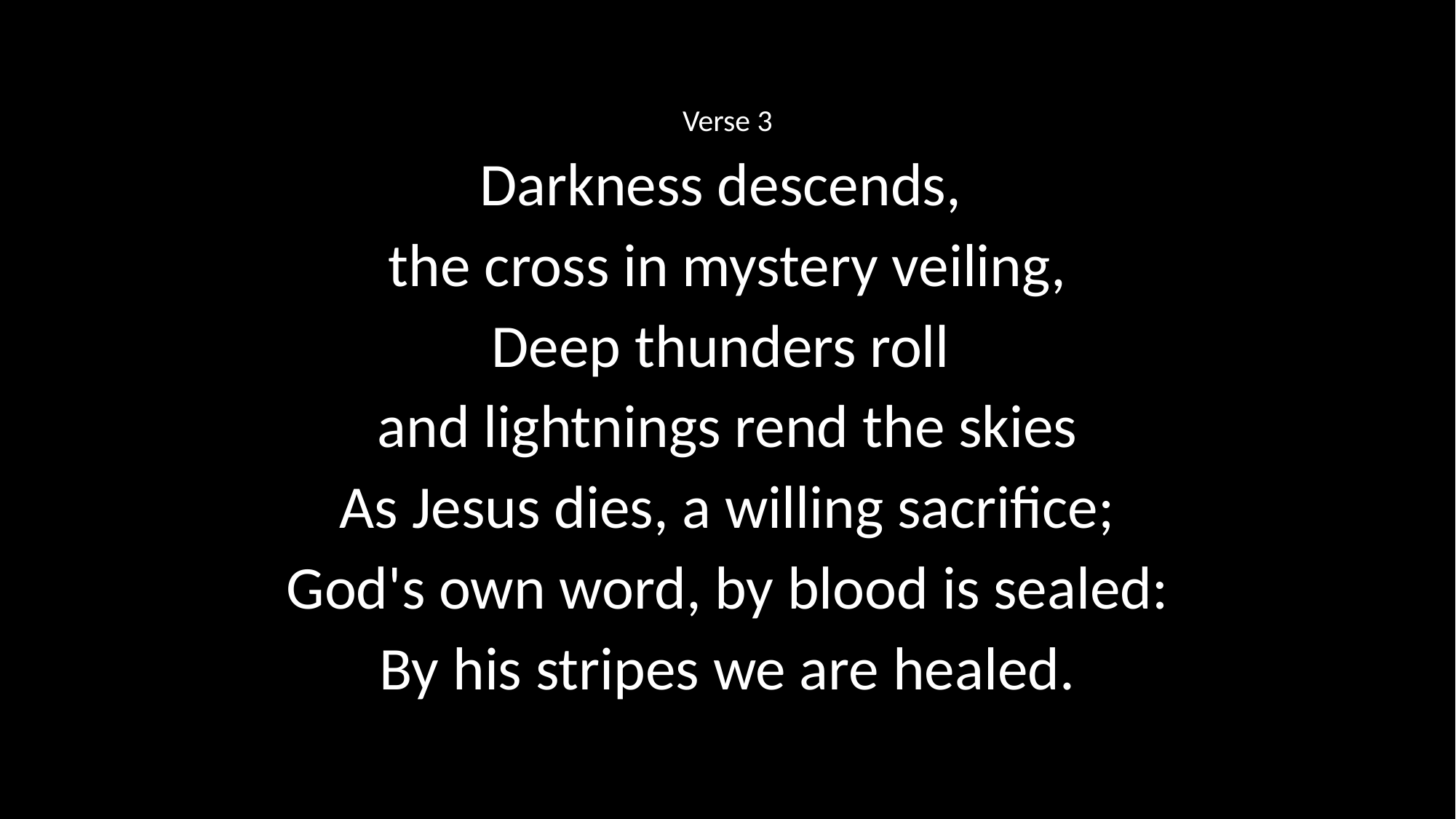

Verse 3
Darkness descends,
the cross in mystery veiling,
Deep thunders roll
and lightnings rend the skies
As Jesus dies, a willing sacrifice;
God's own word, by blood is sealed:
By his stripes we are healed.